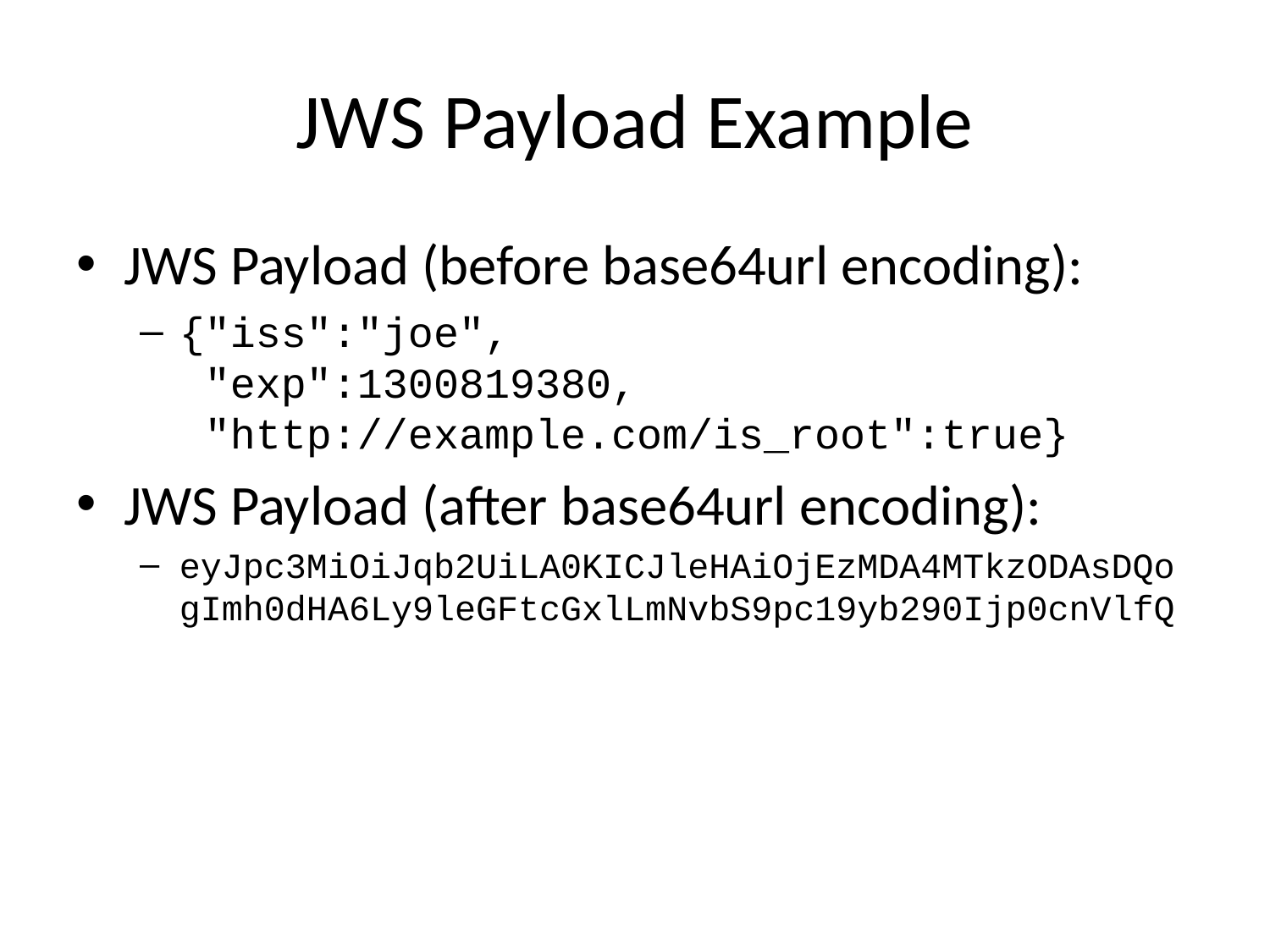

# JWS Payload Example
JWS Payload (before base64url encoding):
{"iss":"joe",
 "exp":1300819380,
 "http://example.com/is_root":true}
JWS Payload (after base64url encoding):
eyJpc3MiOiJqb2UiLA0KICJleHAiOjEzMDA4MTkzODAsDQogImh0dHA6Ly9leGFtcGxlLmNvbS9pc19yb290Ijp0cnVlfQ